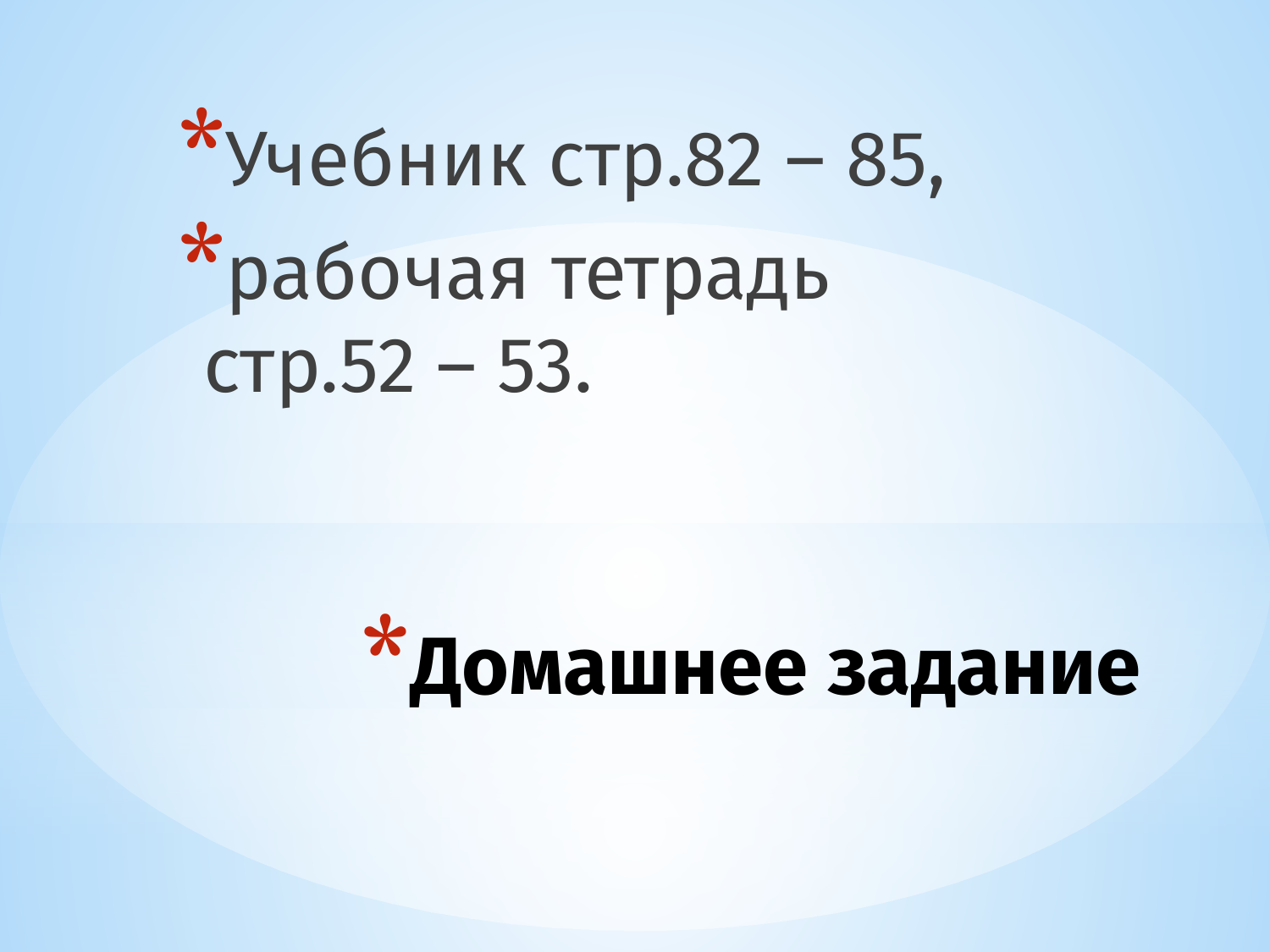

Учебник стр.82 – 85,
рабочая тетрадь стр.52 – 53.
# Домашнее задание